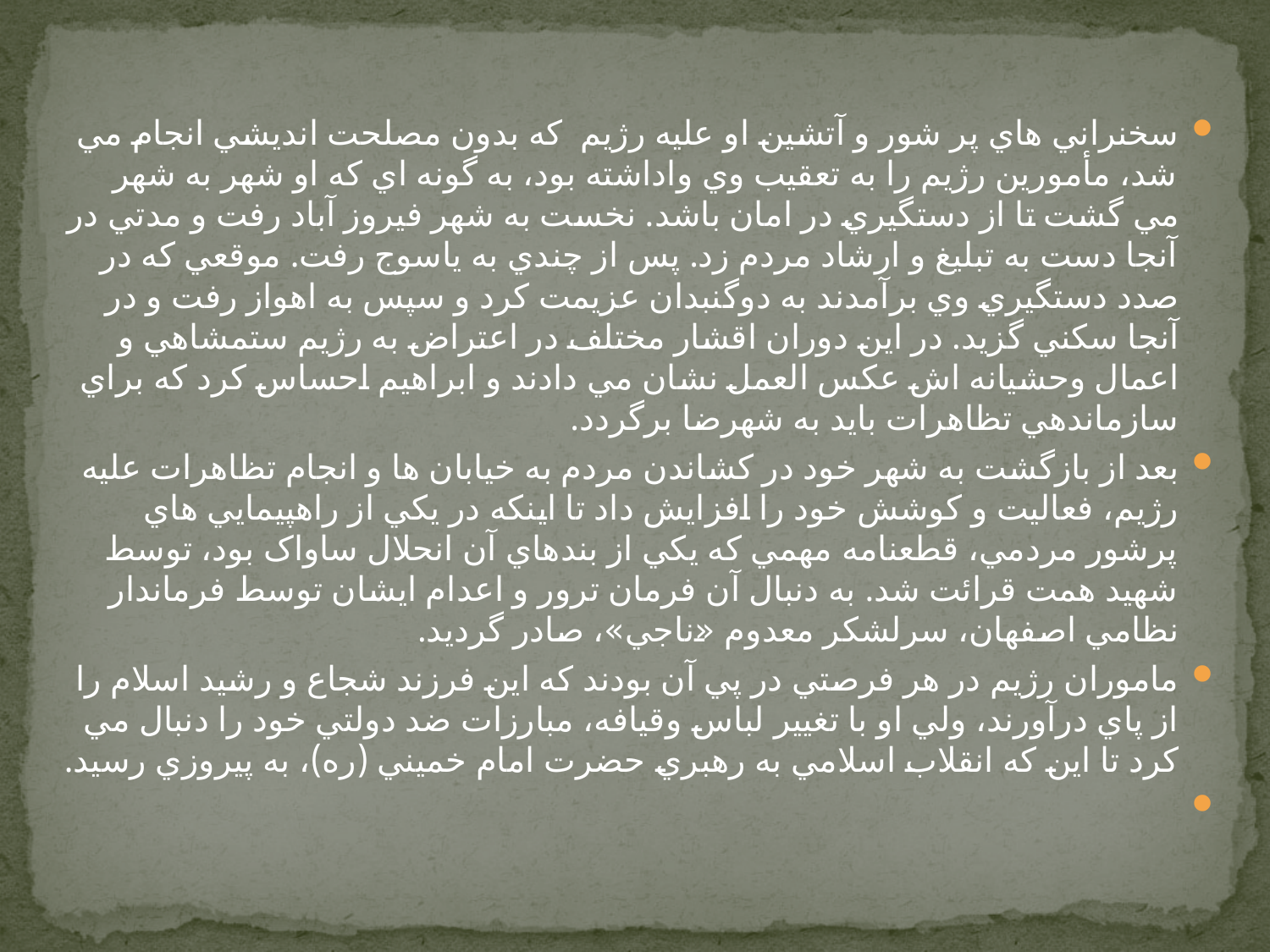

سخنراني هاي پر شور و آتشين او عليه رژيم  که بدون مصلحت انديشي انجام مي شد، مأمورين رژيم را به تعقيب وي واداشته بود، به گونه اي که او شهر به شهر مي گشت تا از دستگيري در امان باشد. نخست به شهر فيروز آباد رفت و مدتي در آنجا دست به تبليغ و ارشاد مردم زد. پس از چندي به ياسوج رفت. موقعي که در صدد دستگيري وي برآمدند به دوگنبدان عزيمت کرد و سپس به اهواز رفت و در آنجا سکني گزيد. در اين دوران اقشار مختلف در اعتراض به رژيم ستمشاهي و اعمال وحشيانه اش عکس العمل نشان مي دادند و ابراهيم احساس کرد که براي سازماندهي تظاهرات بايد به شهرضا برگردد.
بعد از بازگشت به شهر خود در کشاندن مردم به خيابان ها و انجام تظاهرات عليه رژيم، فعاليت و کوشش خود را افزايش داد تا اينکه در يکي از راهپيمايي هاي پرشور مردمي، قطعنامه مهمي که يکي از بندهاي آن انحلال ساواک بود، توسط شهيد همت قرائت شد. به دنبال آن فرمان ترور و اعدام ايشان توسط فرماندار نظامي اصفهان، سرلشکر معدوم «ناجي»، صادر گرديد.
ماموران رژيم در هر فرصتي در پي آن بودند که اين فرزند شجاع و رشيد اسلام را از پاي درآورند، ولي او با تغيير لباس وقيافه، مبارزات ضد دولتي خود را دنبال مي کرد تا اين که انقلاب اسلامي به رهبري حضرت امام خميني (ره)، به پيروزي رسيد.